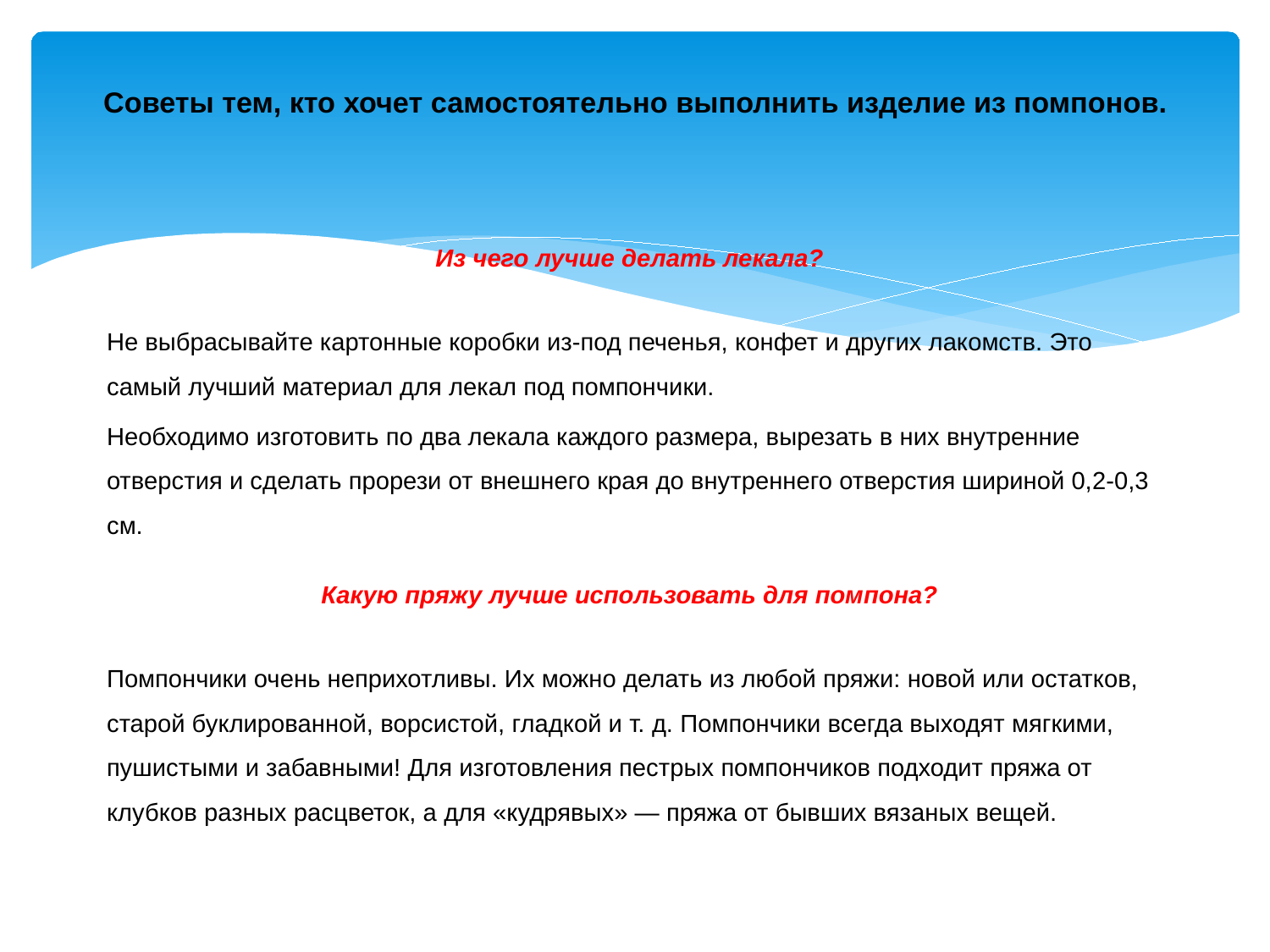

# Советы тем, кто хочет самостоятельно выполнить изделие из помпонов.
Из чего лучше делать лекала?

Не выбрасывайте картонные коробки из-под печенья, конфет и других лакомств. Это самый лучший материал для лекал под помпончики.
Необходимо изготовить по два лекала каждого размера, вырезать в них внутренние отверстия и сделать прорези от внешнего края до внутреннего отверстия шириной 0,2-0,3 см.

Какую пряжу лучше использовать для помпона?

Помпончики очень неприхотливы. Их можно делать из любой пряжи: новой или остатков, старой буклированной, ворсистой, гладкой и т. д. Помпончики всегда выходят мягкими, пушистыми и забавными! Для изготовления пестрых помпончиков подходит пряжа от клубков разных расцветок, а для «кудрявых» — пряжа от бывших вязаных вещей.